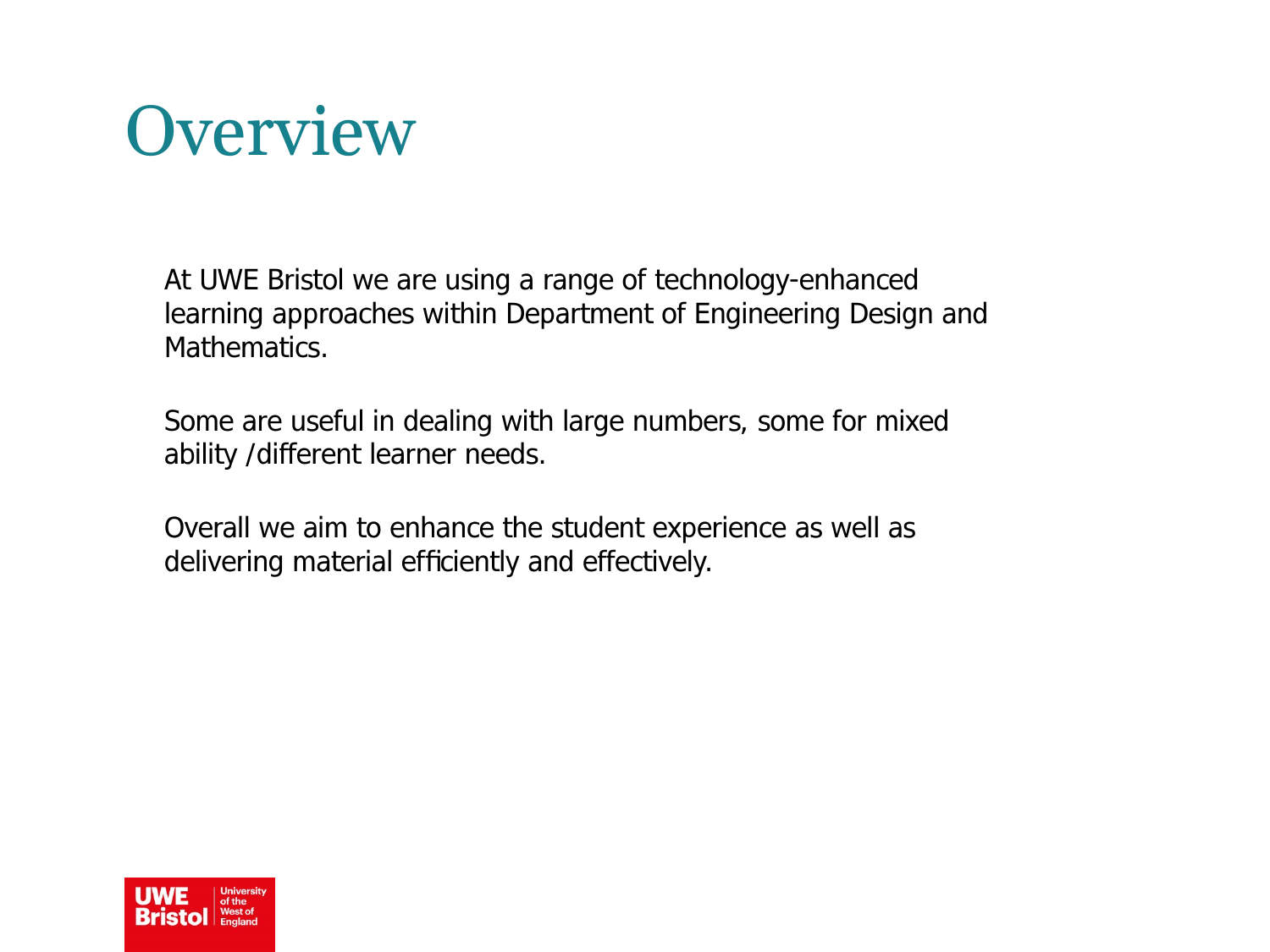

Overview

At UWE Bristol we are using a range of technology-enhanced learning approaches within Department of Engineering Design and Mathematics.
Some are useful in dealing with large numbers, some for mixed ability /different learner needs.
Overall we aim to enhance the student experience as well as delivering material efficiently and effectively.